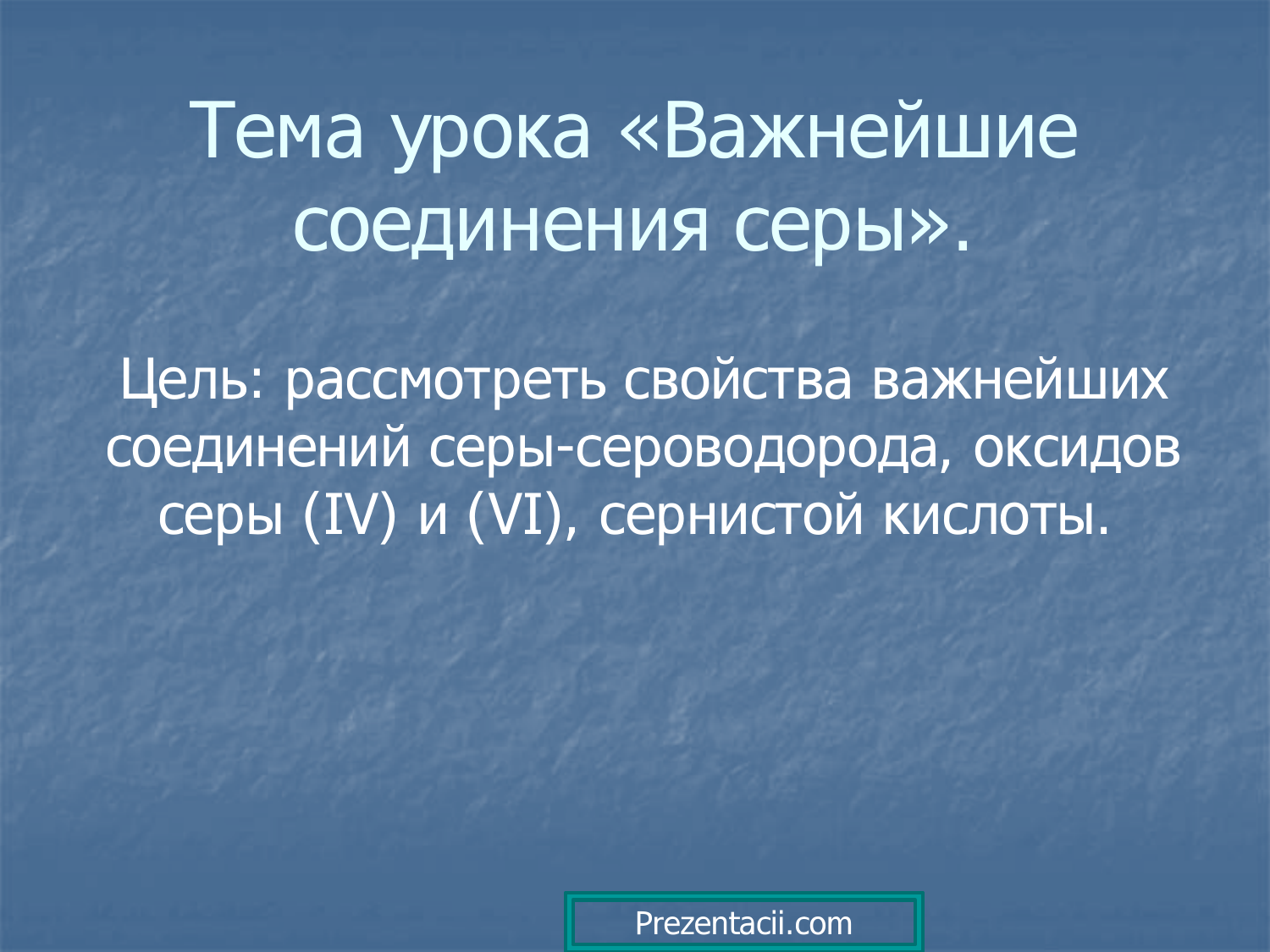

# Тема урока «Важнейшие соединения серы».
Цель: рассмотреть свойства важнейших соединений серы-сероводорода, оксидов серы (IV) и (VI), сернистой кислоты.
Prezentacii.com